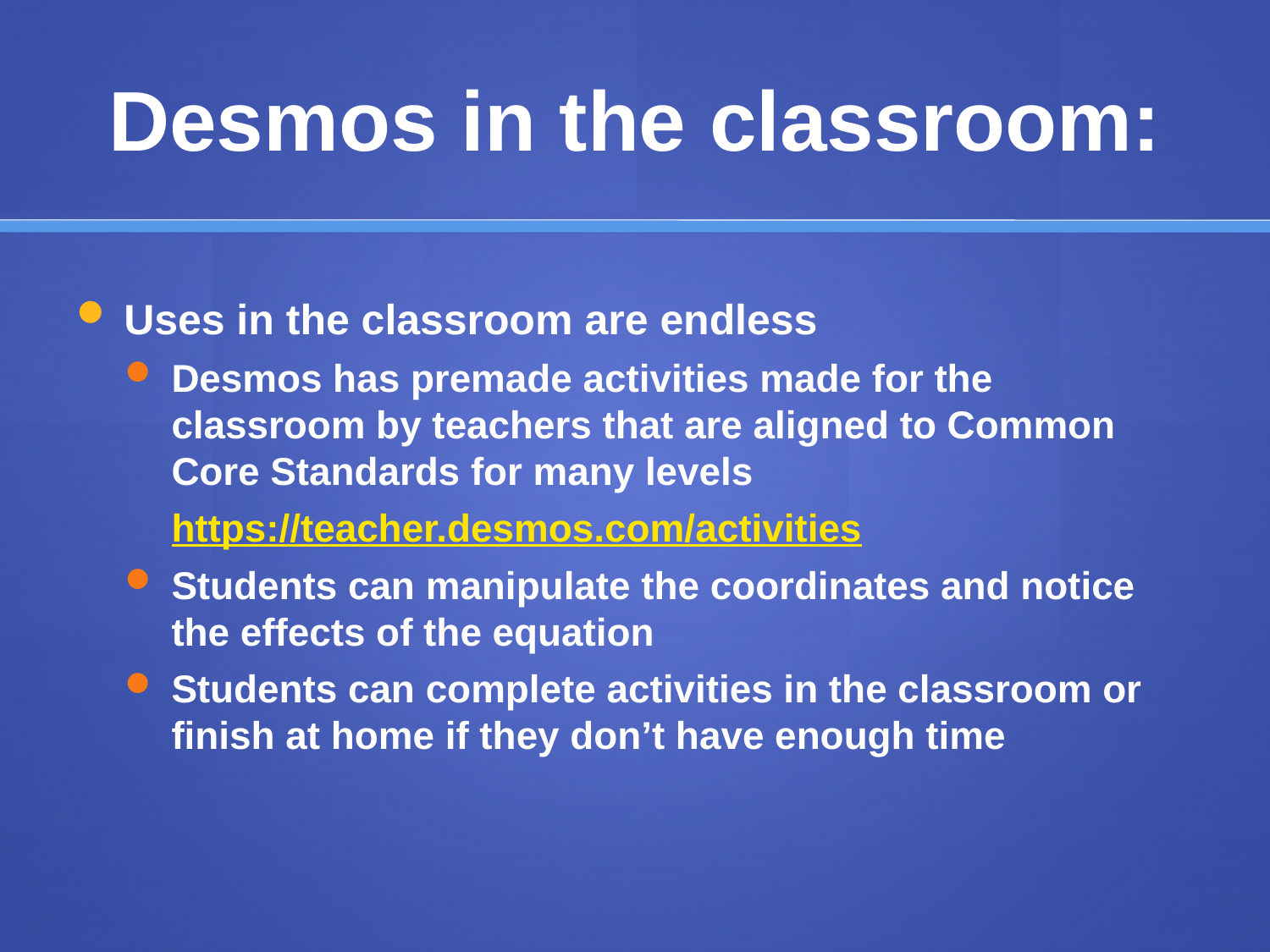

# Desmos in the classroom:
Uses in the classroom are endless
Desmos has premade activities made for the classroom by teachers that are aligned to Common Core Standards for many levels
	https://teacher.desmos.com/activities
Students can manipulate the coordinates and notice the effects of the equation
Students can complete activities in the classroom or finish at home if they don’t have enough time